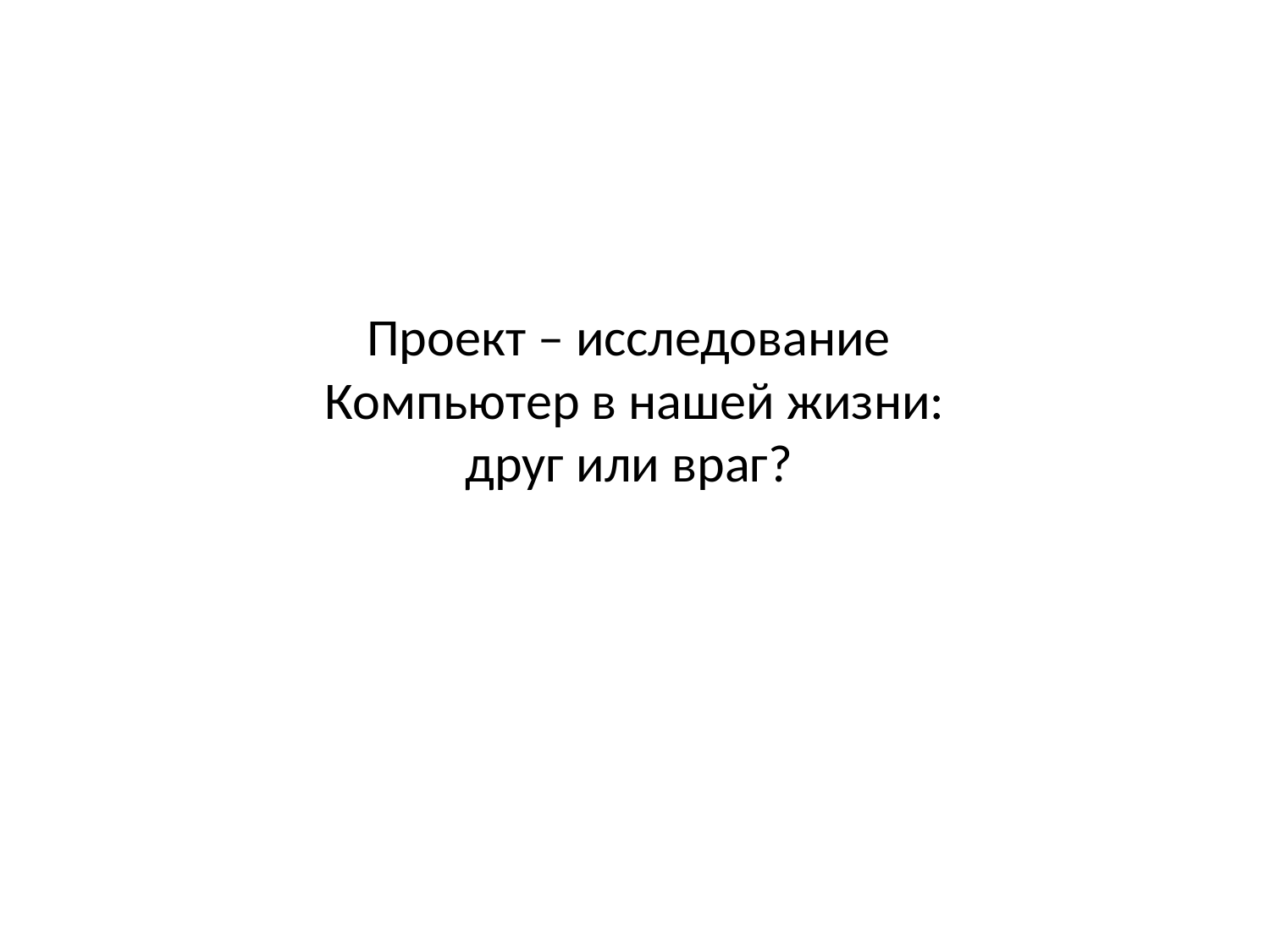

# Проект – исследование Компьютер в нашей жизни: друг или враг?